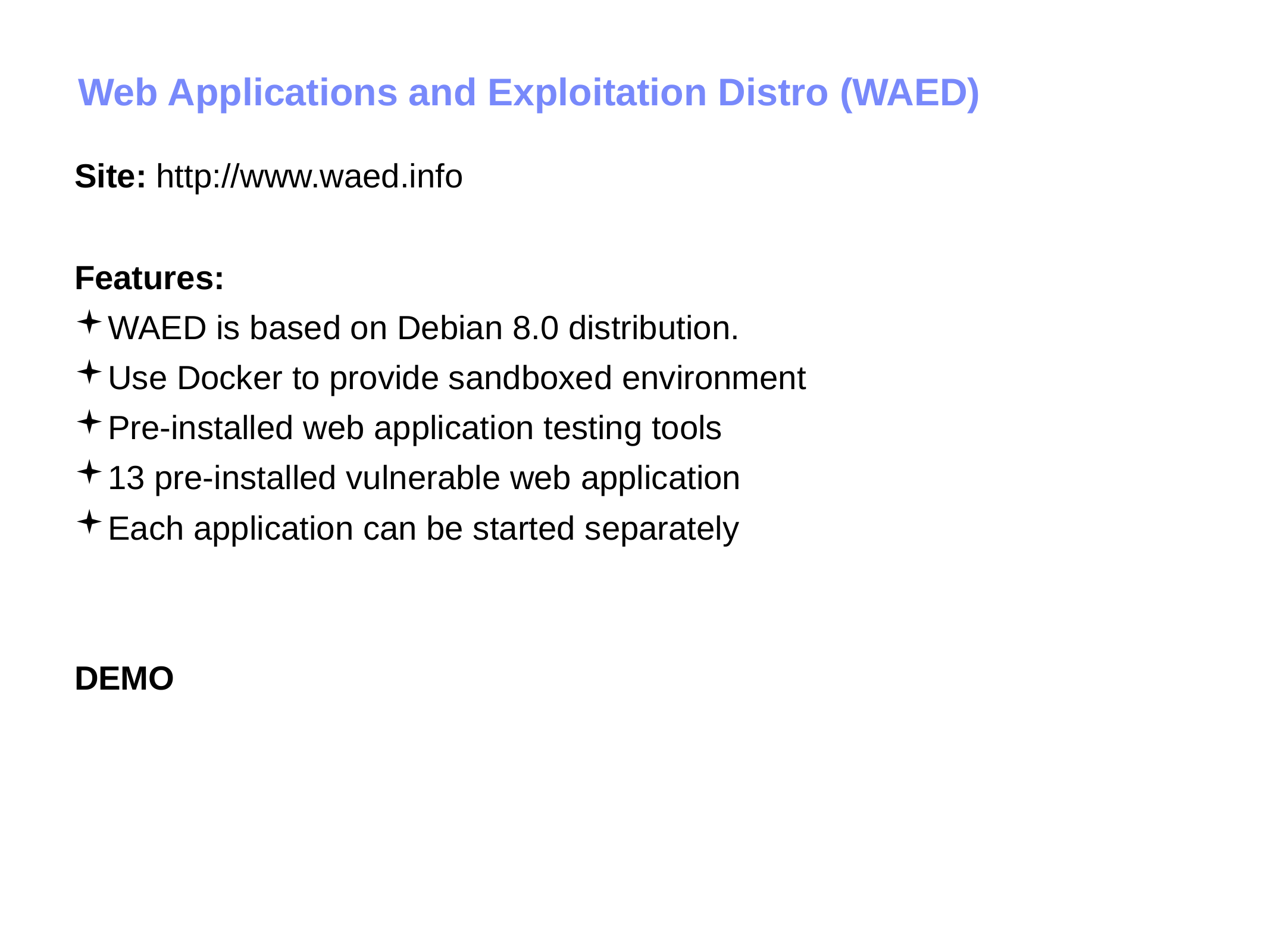

# Web Applications and Exploitation Distro (WAED)
Site: http://www.waed.info

Features:
WAED is based on Debian 8.0 distribution.
Use Docker to provide sandboxed environment
Pre-installed web application testing tools
13 pre-installed vulnerable web application
Each application can be started separately

DEMO